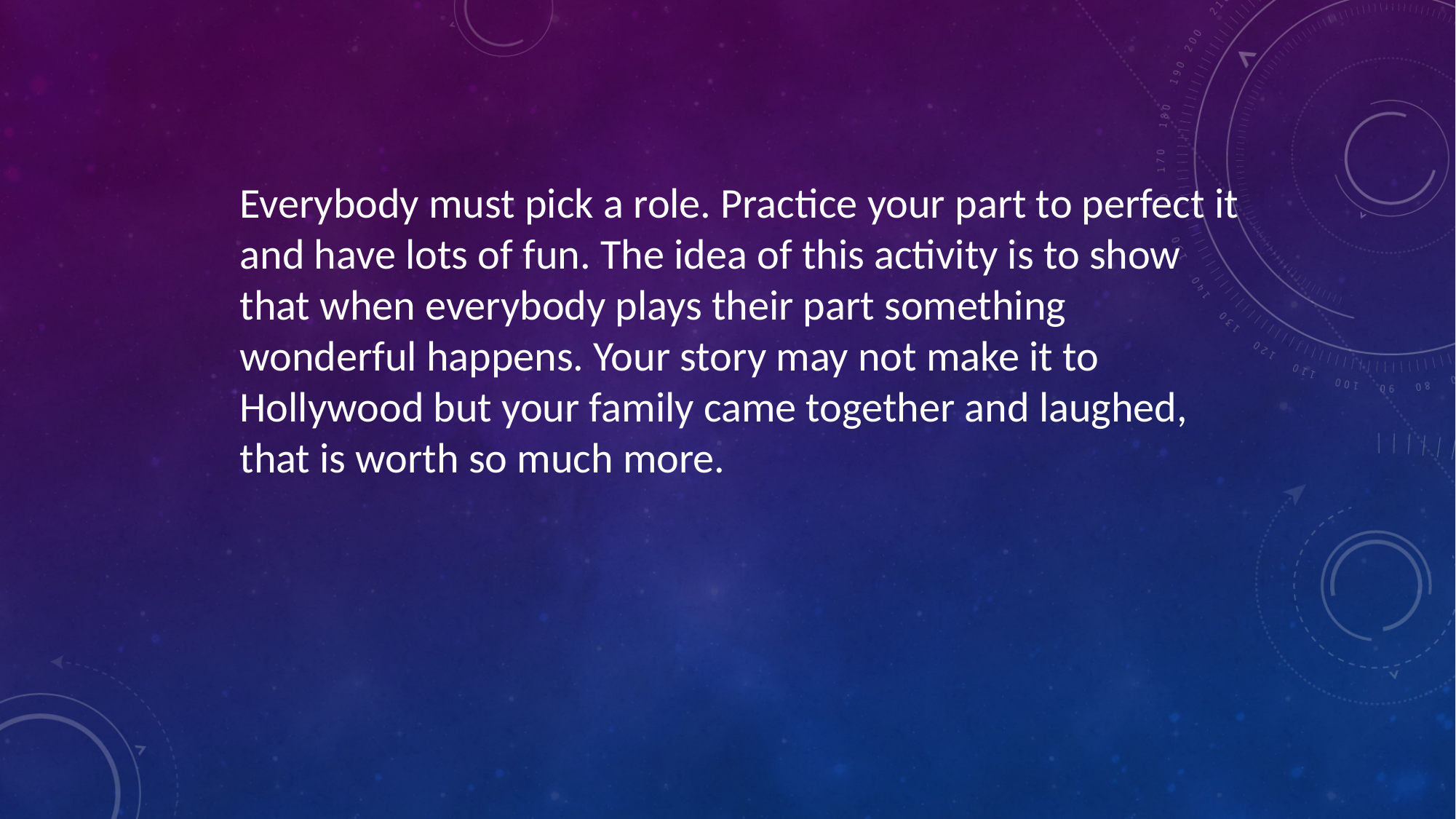

Everybody must pick a role. Practice your part to perfect it and have lots of fun. The idea of this activity is to show that when everybody plays their part something wonderful happens. Your story may not make it to Hollywood but your family came together and laughed, that is worth so much more.